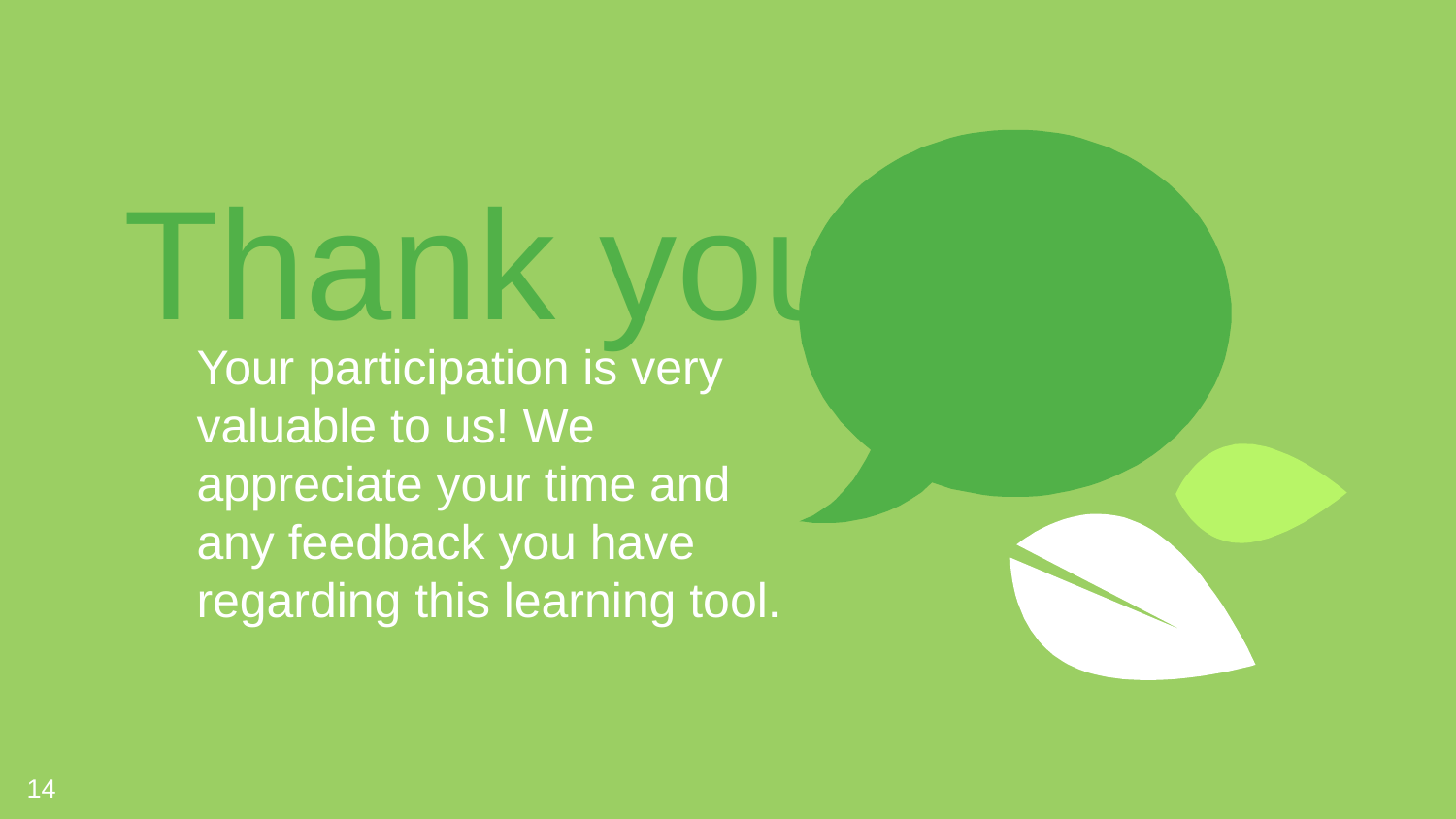

Thank you!
Your participation is very valuable to us! We appreciate your time and any feedback you have regarding this learning tool.

14